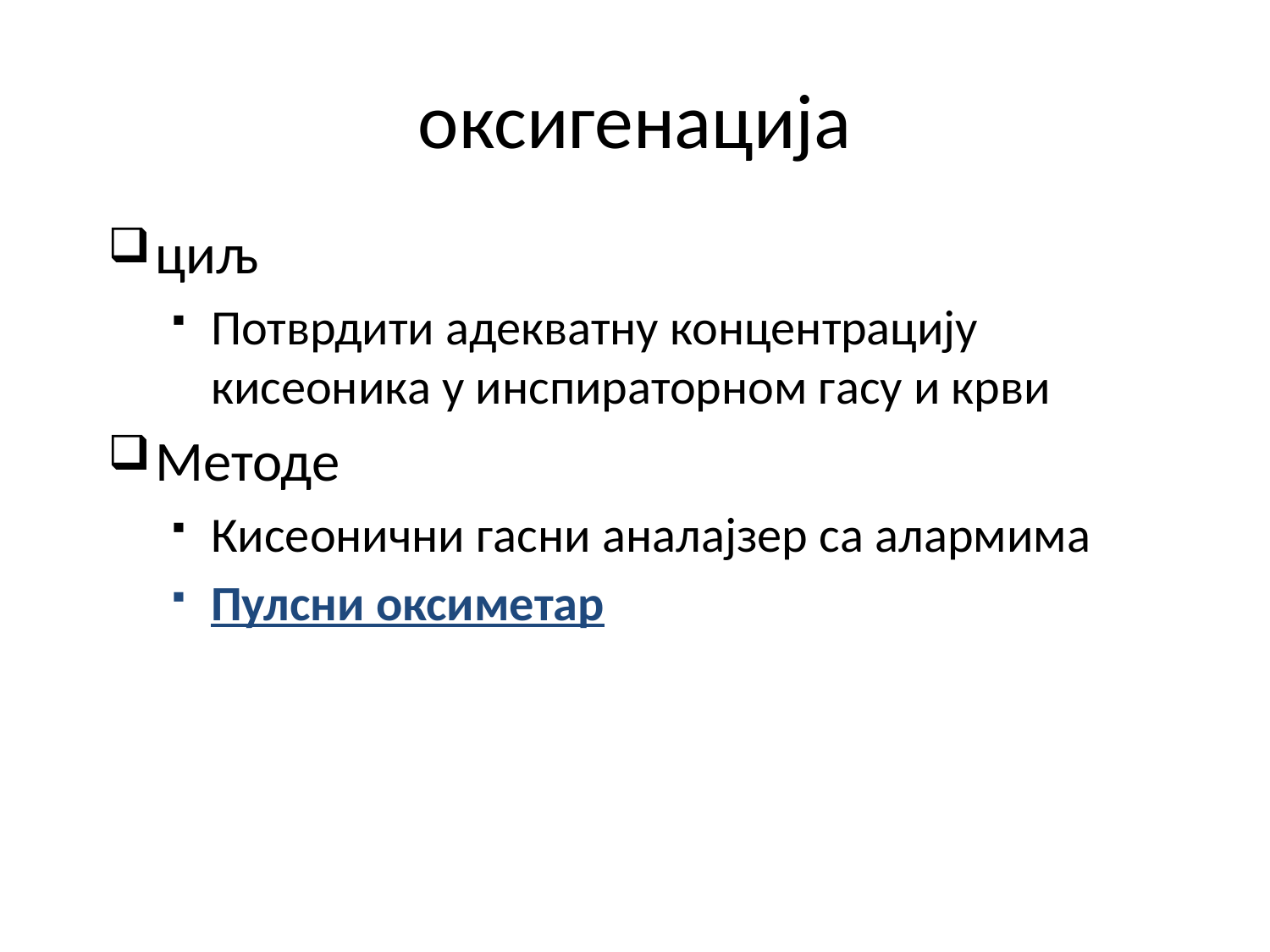

# оксигенација
циљ
Потврдити адекватну концентрацију кисеоника у инспираторном гасу и крви
Meтоде
Кисеонични гасни аналајзер са алармима
Пулсни оксиметар